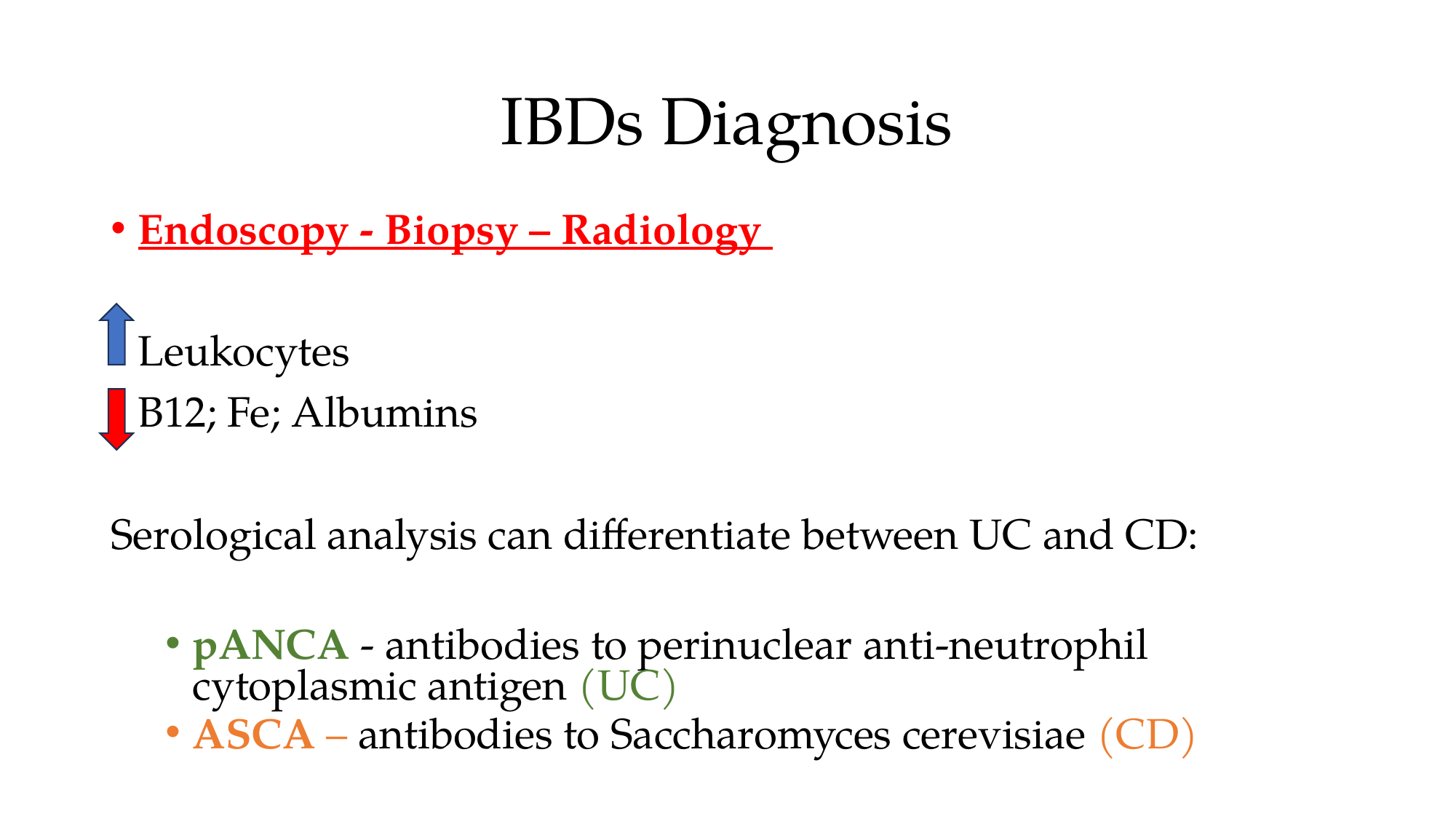

# IBDs Diagnosis
Endoscopy - Biopsy – Radiology

Leukocytes
B12; Fe; Albumins

Serological analysis can differentiate between UC and CD:

pANCA - antibodies to perinuclear anti-neutrophil cytoplasmic antigen (UC)
ASCA – antibodies to Saccharomyces cerevisiae (CD)